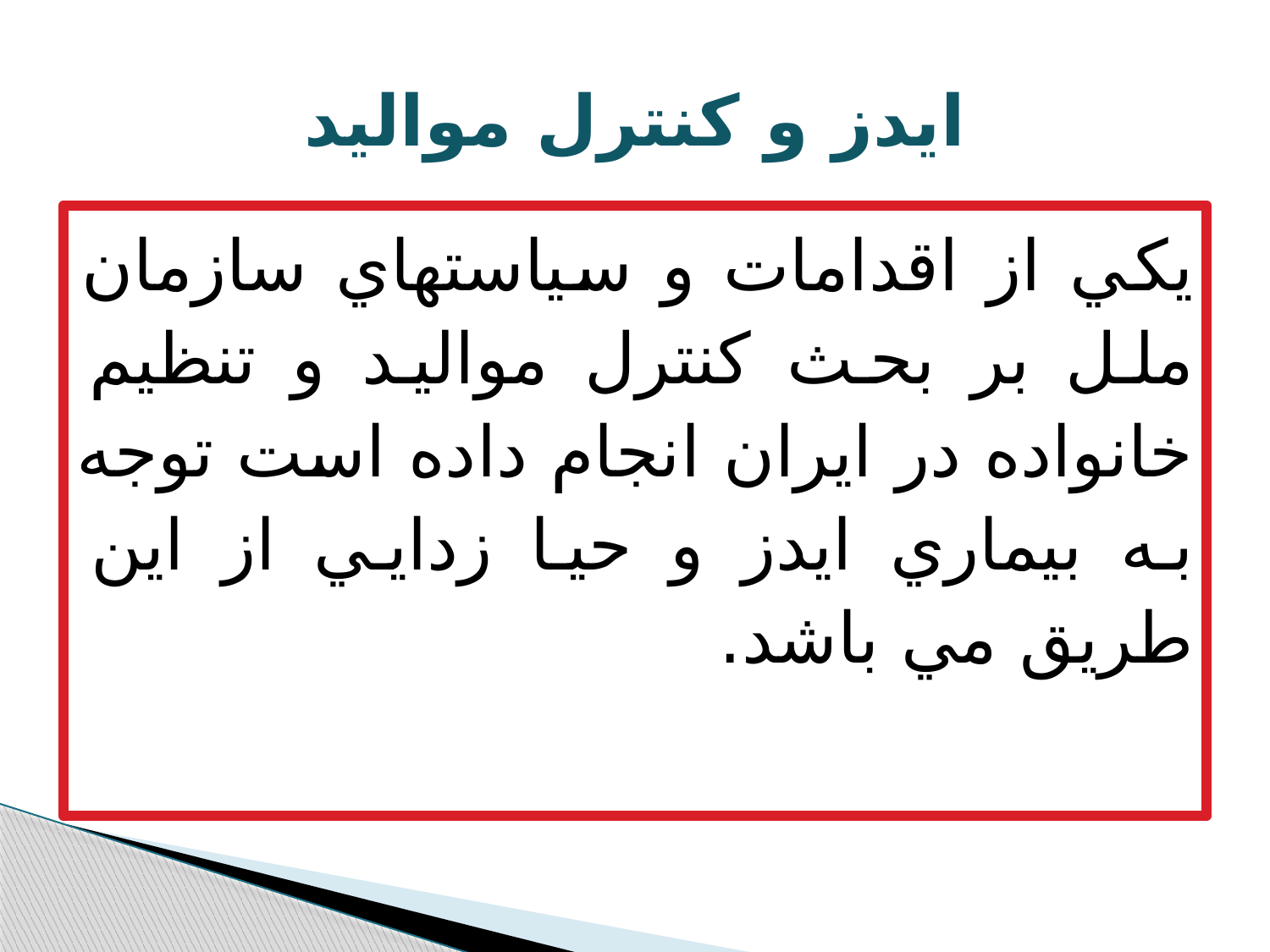

# ايدز و كنترل مواليد
يكي از اقدامات و سياستهاي سازمان ملل بر بحث كنترل مواليد و تنظيم خانواده در ايران انجام داده است توجه به بيماري ايدز و حيا زدايي از اين طريق مي باشد.